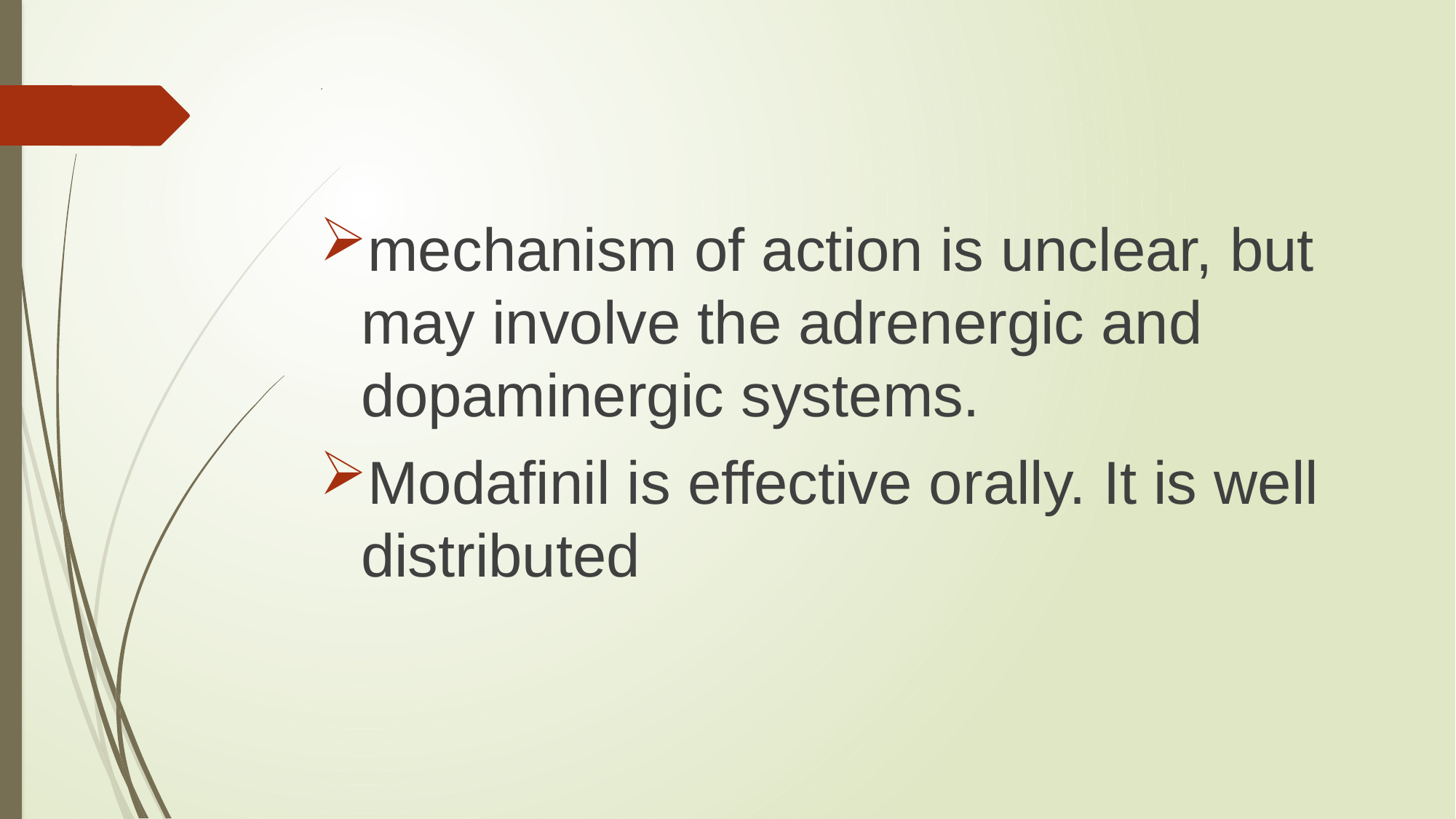

# .
mechanism of action is unclear, but may involve the adrenergic and dopaminergic systems.
Modafinil is effective orally. It is well distributed